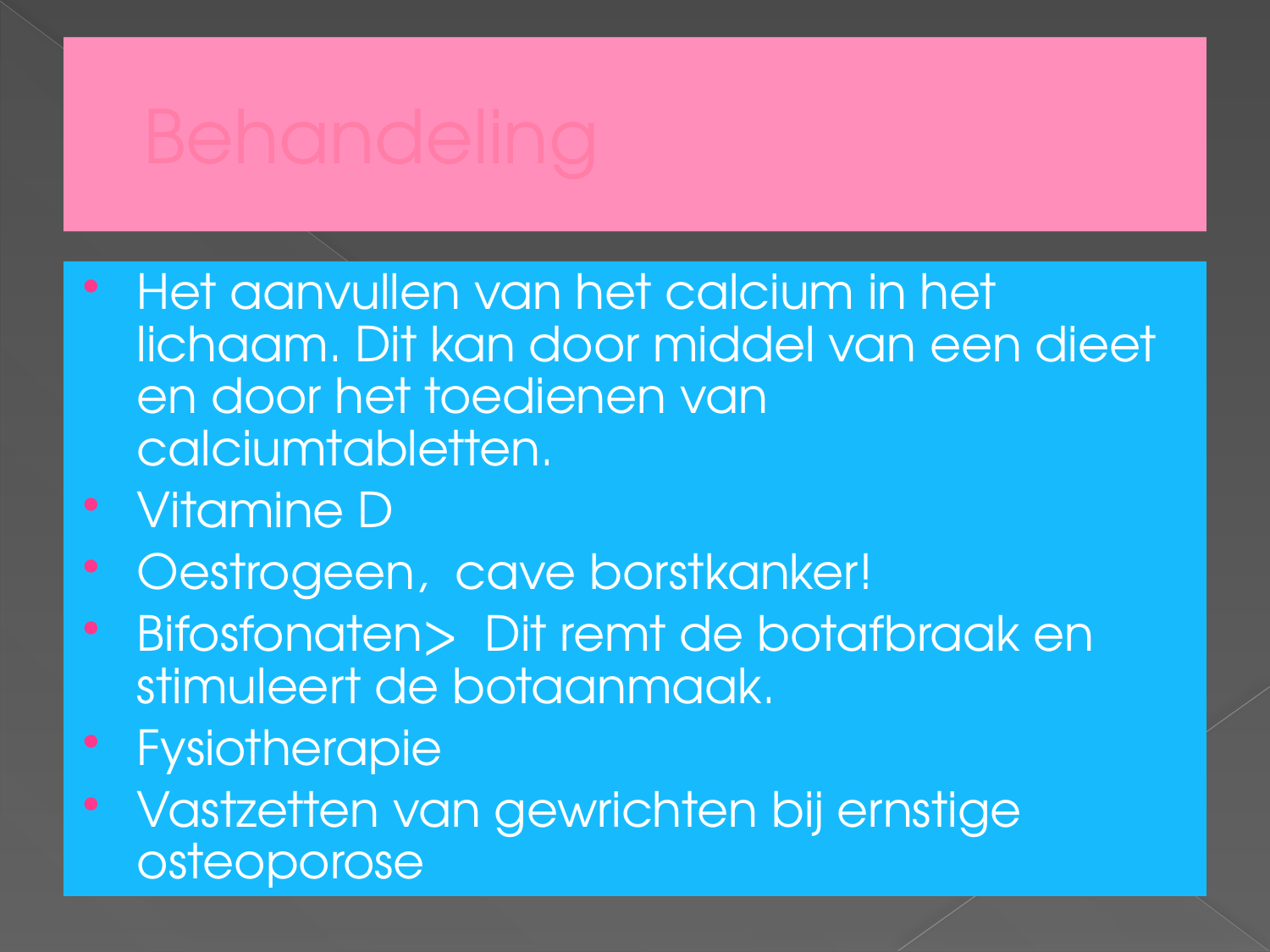

# Behandeling
Het aanvullen van het calcium in het lichaam. Dit kan door middel van een dieet en door het toedienen van calciumtabletten.
Vitamine D
Oestrogeen,  cave borstkanker!
Bifosfonaten>  Dit remt de botafbraak en stimuleert de botaanmaak.
Fysiotherapie
Vastzetten van gewrichten bij ernstige osteoporose